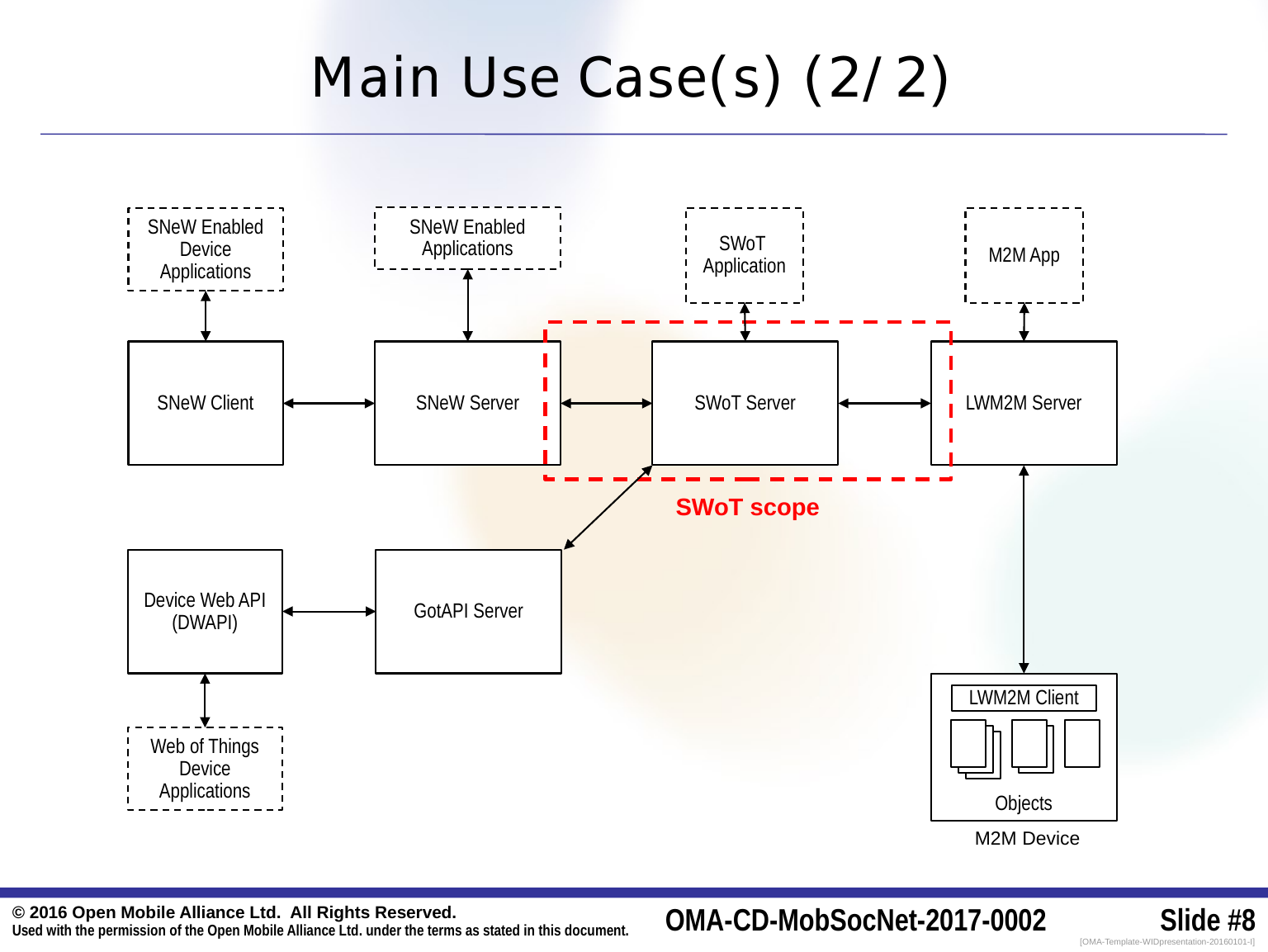

# Main Use Case(s) (2/2)
SNeW Enabled
Applications
SWoT
Application
M2M App
SNeW Enabled
Device
Applications

SNeW Client
SNeW Server
SWoT Server
LWM2M Server
SWoT scope
Device Web API
(DWAPI)
GotAPI Server

Objects
LWM2M Client

Web of Things
Device
Applications

M2M Device